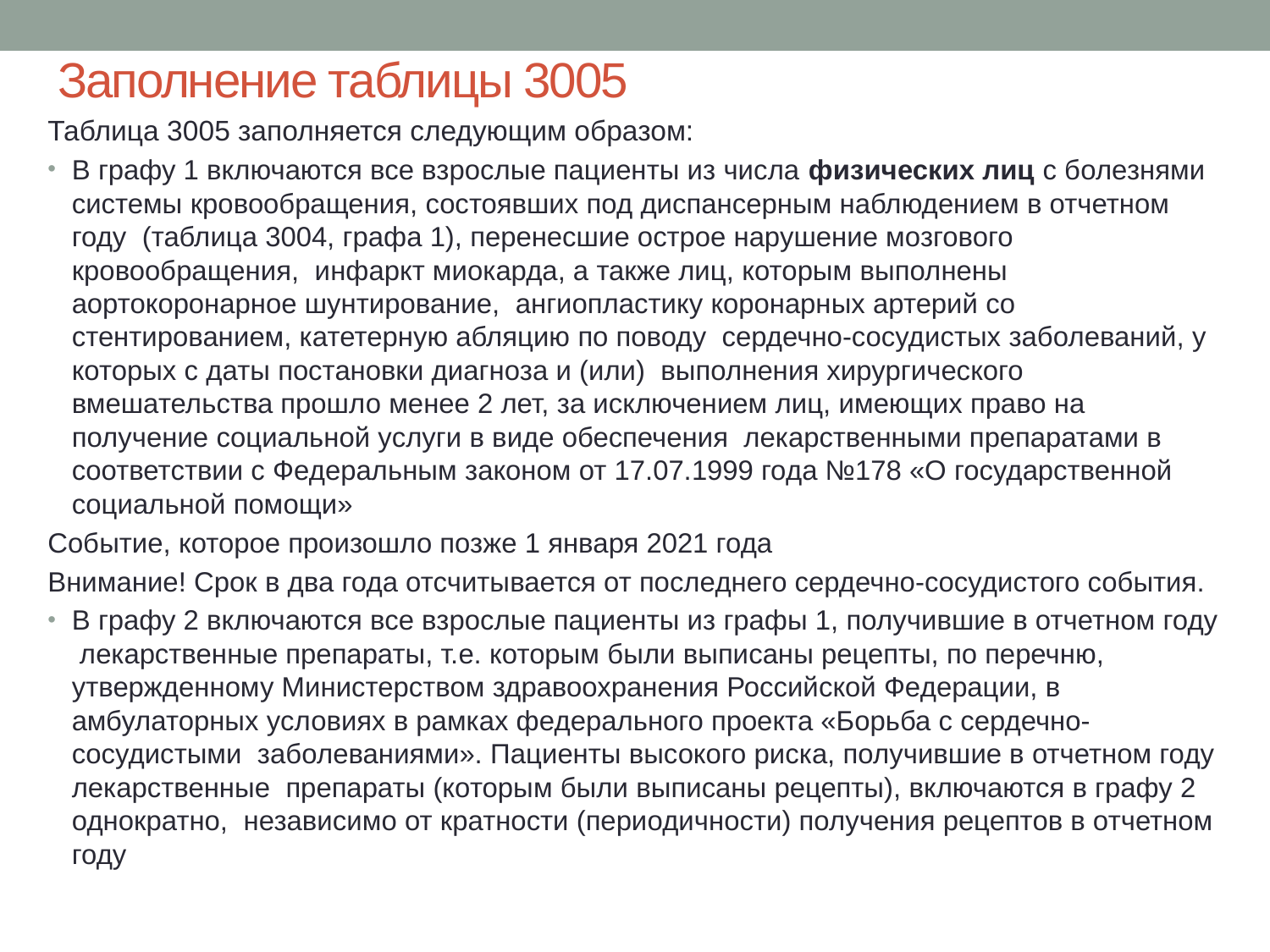

# Заполнение таблицы 3005
Таблица 3005 заполняется следующим образом:
В графу 1 включаются все взрослые пациенты из числа физических лиц с болезнями  системы кровообращения, состоявших под диспансерным наблюдением в отчетном году  (таблица 3004, графа 1), перенесшие острое нарушение мозгового кровообращения,  инфаркт миокарда, а также лиц, которым выполнены аортокоронарное шунтирование,  ангиопластику коронарных артерий со стентированием, катетерную абляцию по поводу  сердечно-сосудистых заболеваний, у которых с даты постановки диагноза и (или)  выполнения хирургического вмешательства прошло менее 2 лет, за исключением лиц, имеющих право на получение социальной услуги в виде обеспечения  лекарственными препаратами в соответствии с Федеральным законом от 17.07.1999 года №178 «О государственной социальной помощи»
Событие, которое произошло позже 1 января 2021 года
Внимание! Срок в два года отсчитывается от последнего сердечно-сосудистого события.
В графу 2 включаются все взрослые пациенты из графы 1, получившие в отчетном году  лекарственные препараты, т.е. которым были выписаны рецепты, по перечню,  утвержденному Министерством здравоохранения Российской Федерации, в  амбулаторных условиях в рамках федерального проекта «Борьба с сердечно-сосудистыми  заболеваниями». Пациенты высокого риска, получившие в отчетном году лекарственные  препараты (которым были выписаны рецепты), включаются в графу 2 однократно,  независимо от кратности (периодичности) получения рецептов в отчетном году